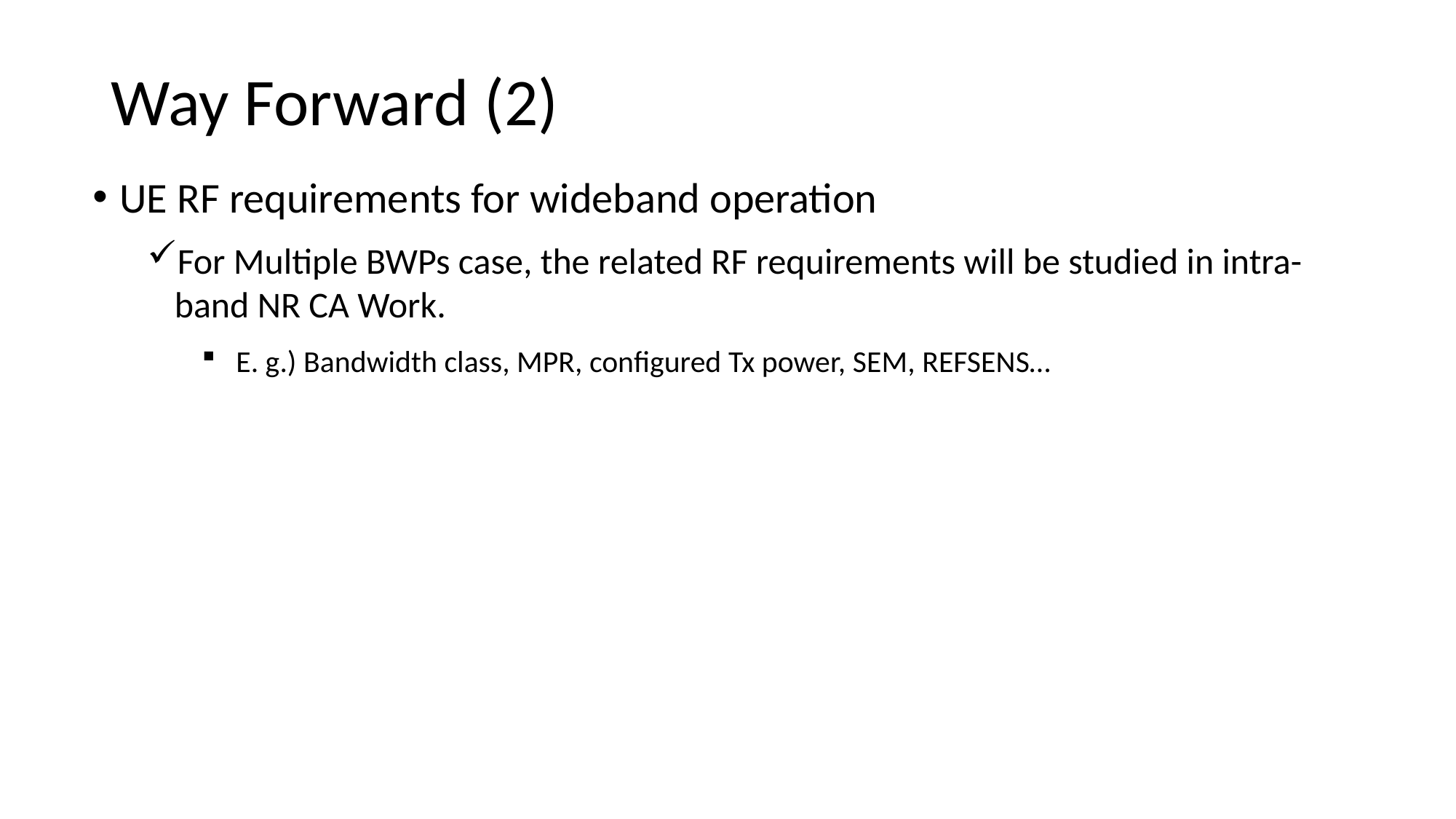

Way Forward (2)
UE RF requirements for wideband operation
For Multiple BWPs case, the related RF requirements will be studied in intra-band NR CA Work.
 E. g.) Bandwidth class, MPR, configured Tx power, SEM, REFSENS…